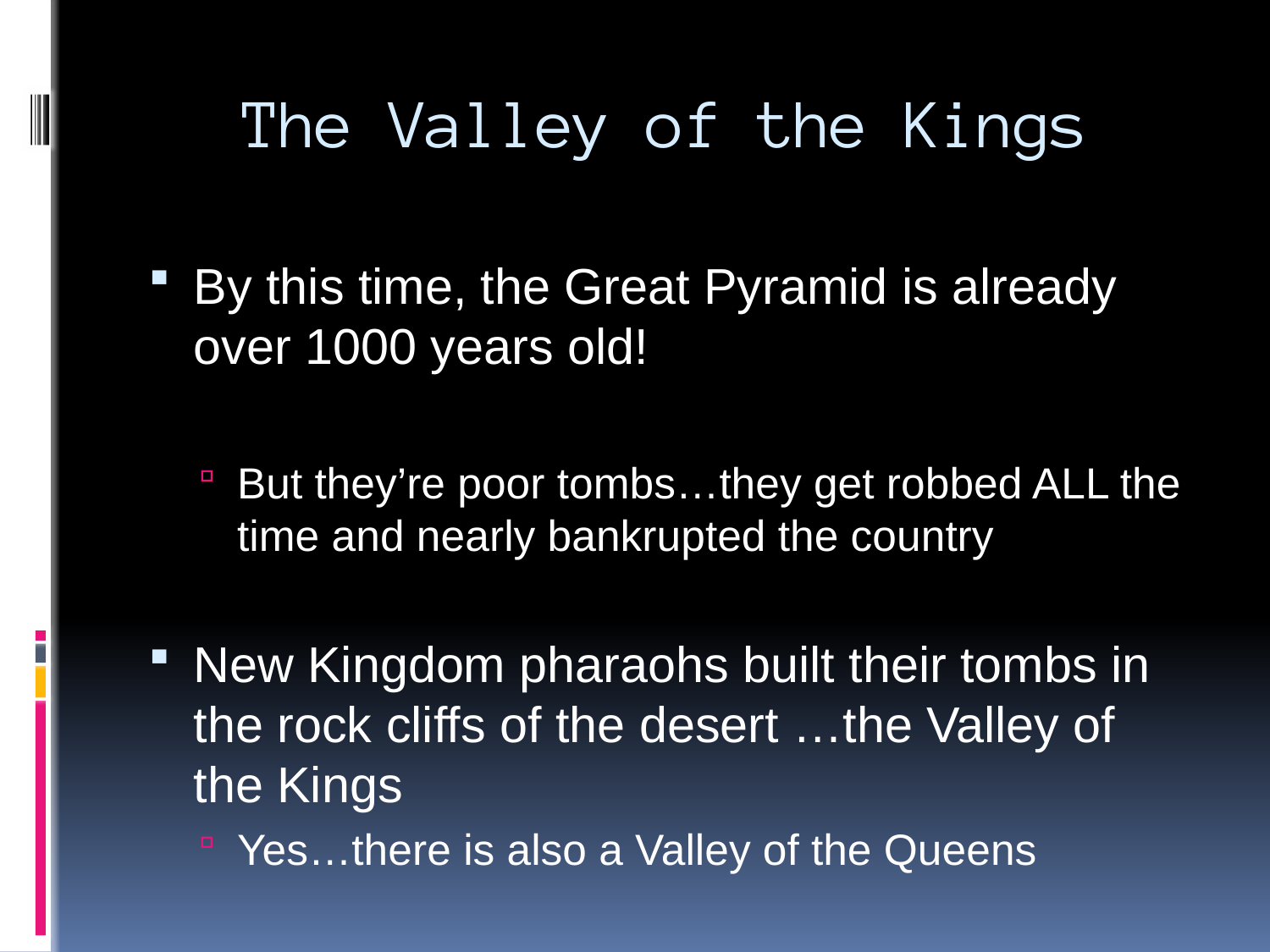

# The Valley of the Kings
By this time, the Great Pyramid is already over 1000 years old!

But they’re poor tombs…they get robbed ALL the time and nearly bankrupted the country

New Kingdom pharaohs built their tombs in the rock cliffs of the desert …the Valley of the Kings
Yes…there is also a Valley of the Queens